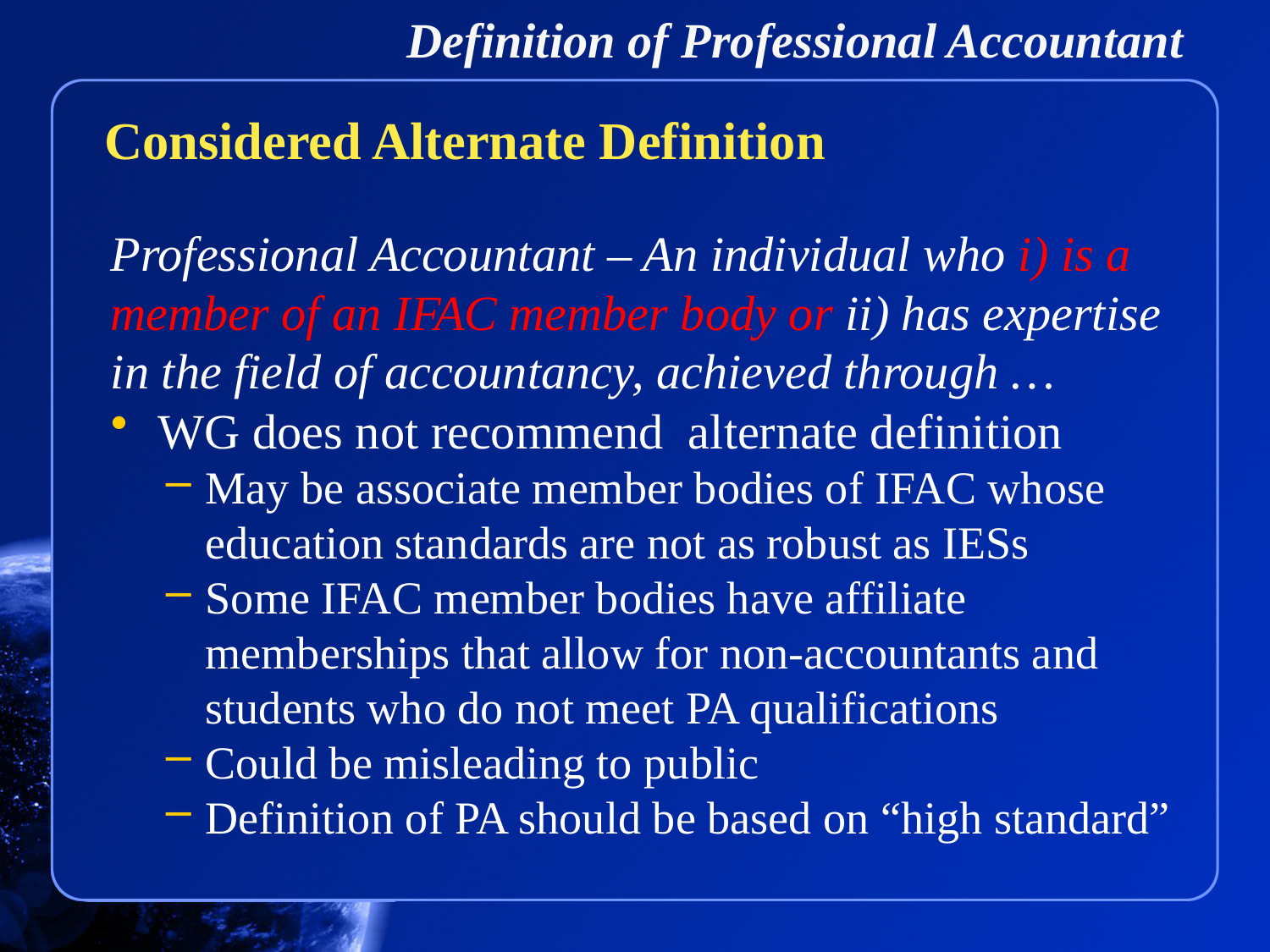

# Definition of Professional Accountant
Considered Alternate Definition
Professional Accountant – An individual who i) is a member of an IFAC member body or ii) has expertise in the field of accountancy, achieved through …
WG does not recommend  alternate definition
May be associate member bodies of IFAC whose education standards are not as robust as IESs
Some IFAC member bodies have affiliate memberships that allow for non-accountants and students who do not meet PA qualifications
Could be misleading to public
Definition of PA should be based on “high standard”